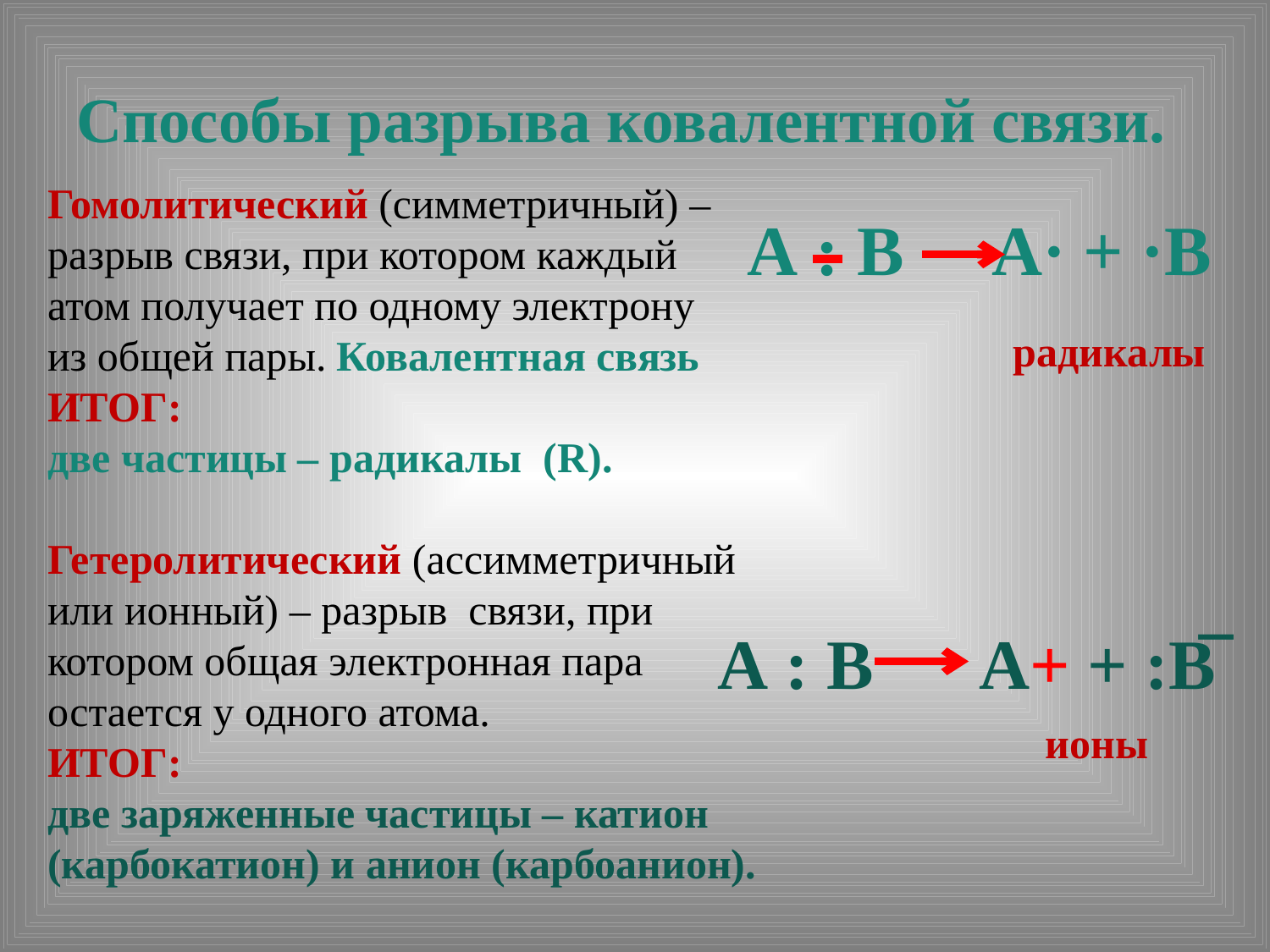

# Способы разрыва ковалентной связи.
Гомолитический (симметричный) – разрыв связи, при котором каждый
атом получает по одному электрону
из общей пары. Ковалентная связь
ИТОГ:
две частицы – радикалы  (R).

Гетеролитический (ассимметричный или ионный) – разрыв  связи, при котором общая электронная пара остается у одного атома.
ИТОГ:
две заряженные частицы – катион (карбокатион) и анион (карбоанион).

А : В     А· + ·В

радикалы
А : В      А+ + :В̅
ионы